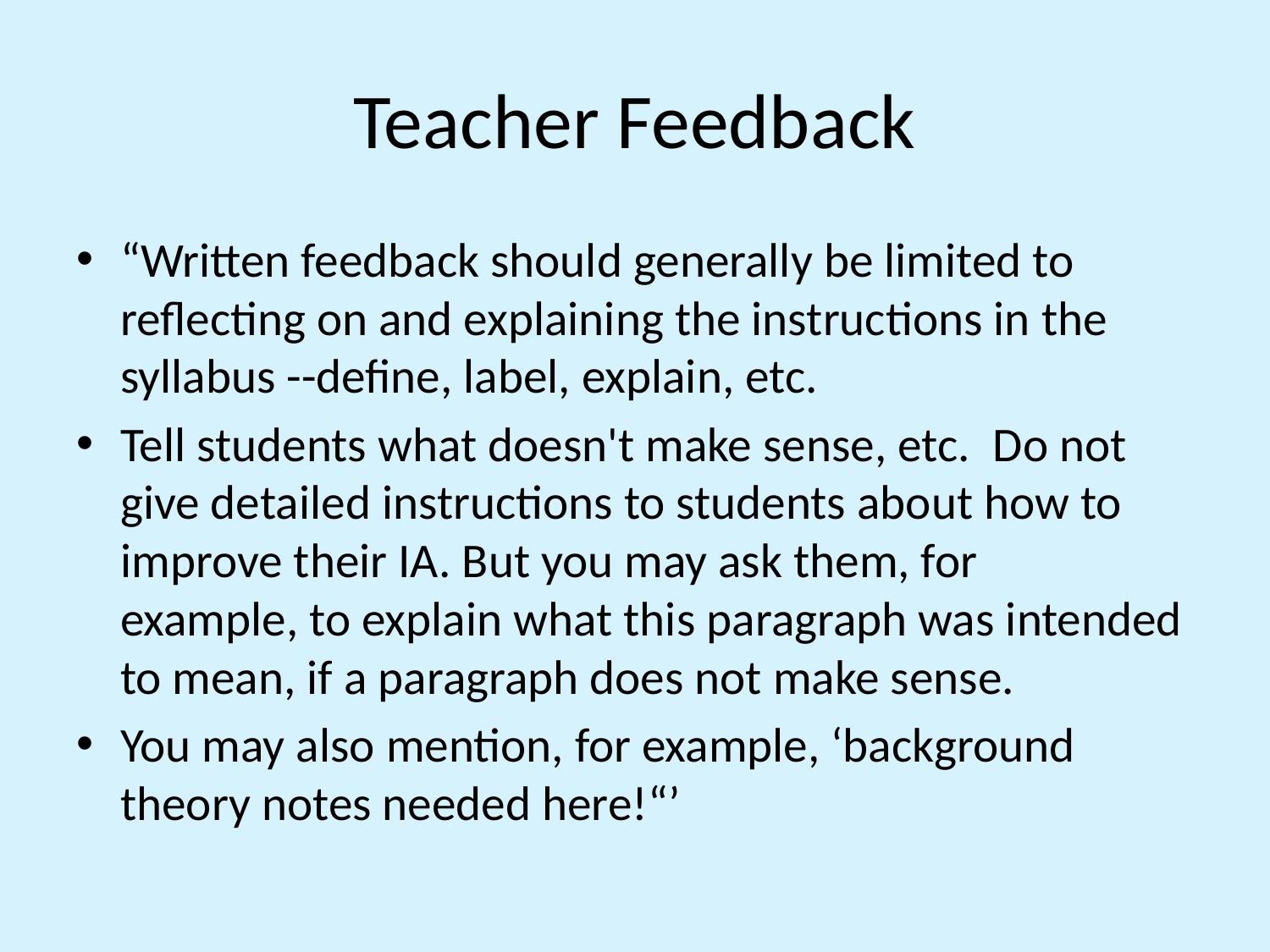

# Teacher Feedback
“Written feedback should generally be limited to reflecting on and explaining the instructions in the syllabus --define, label, explain, etc.
Tell students what doesn't make sense, etc.  Do not give detailed instructions to students about how to improve their IA. But you may ask them, for example, to explain what this paragraph was intended to mean, if a paragraph does not make sense.
You may also mention, for example, ‘background theory notes needed here!“’